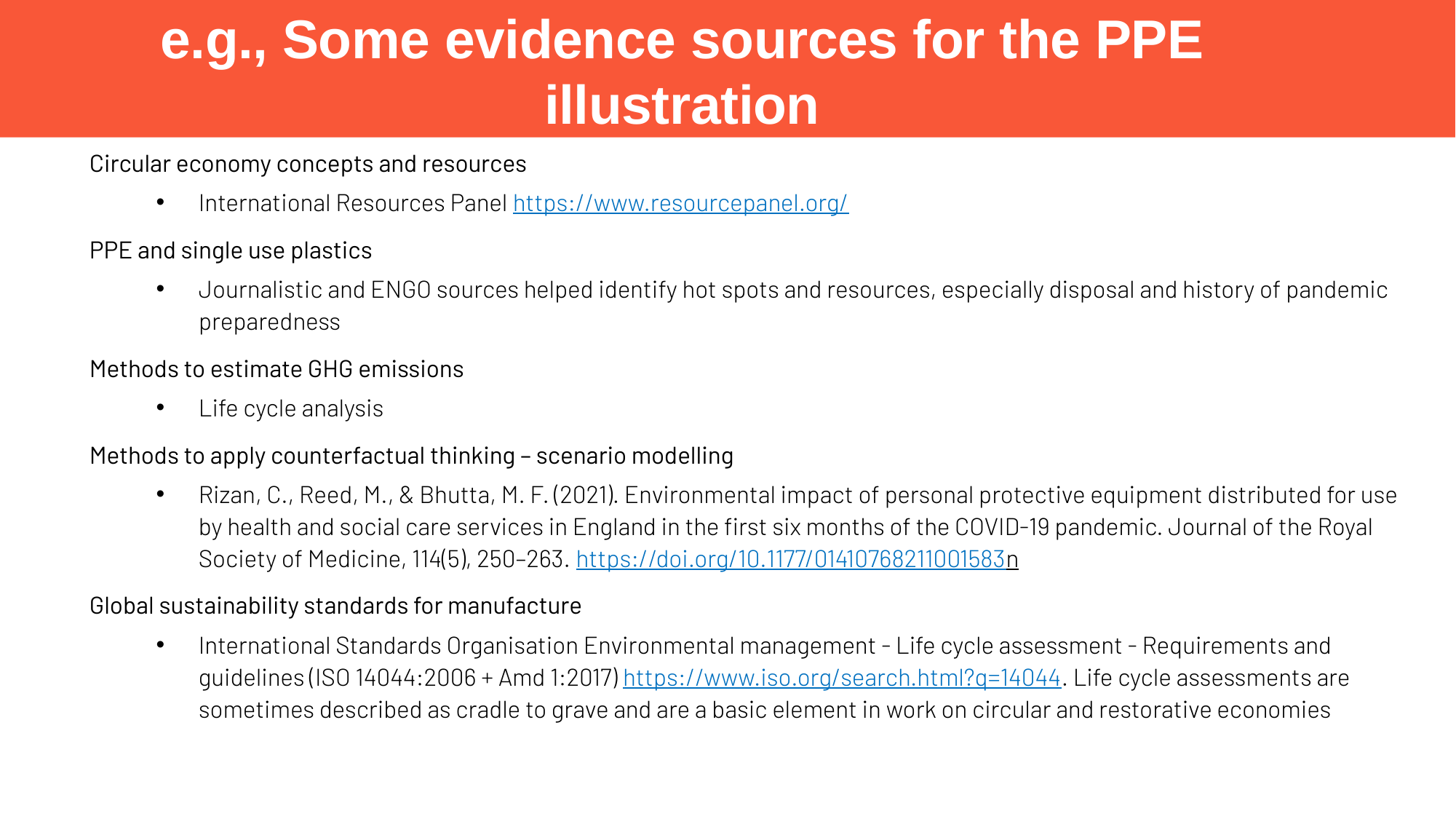

# e.g., Some evidence sources for the PPE illustration
Circular economy concepts and resources
International Resources Panel https://www.resourcepanel.org/
PPE and single use plastics
Journalistic and ENGO sources helped identify hot spots and resources, especially disposal and history of pandemic preparedness
Methods to estimate GHG emissions
Life cycle analysis
Methods to apply counterfactual thinking – scenario modelling
Rizan, C., Reed, M., & Bhutta, M. F. (2021). Environmental impact of personal protective equipment distributed for use by health and social care services in England in the first six months of the COVID-19 pandemic. Journal of the Royal Society of Medicine, 114(5), 250–263. https://doi.org/10.1177/01410768211001583n
Global sustainability standards for manufacture
International Standards Organisation Environmental management - Life cycle assessment - Requirements and guidelines (ISO 14044:2006 + Amd 1:2017) https://www.iso.org/search.html?q=14044. Life cycle assessments are sometimes described as cradle to grave and are a basic element in work on circular and restorative economies